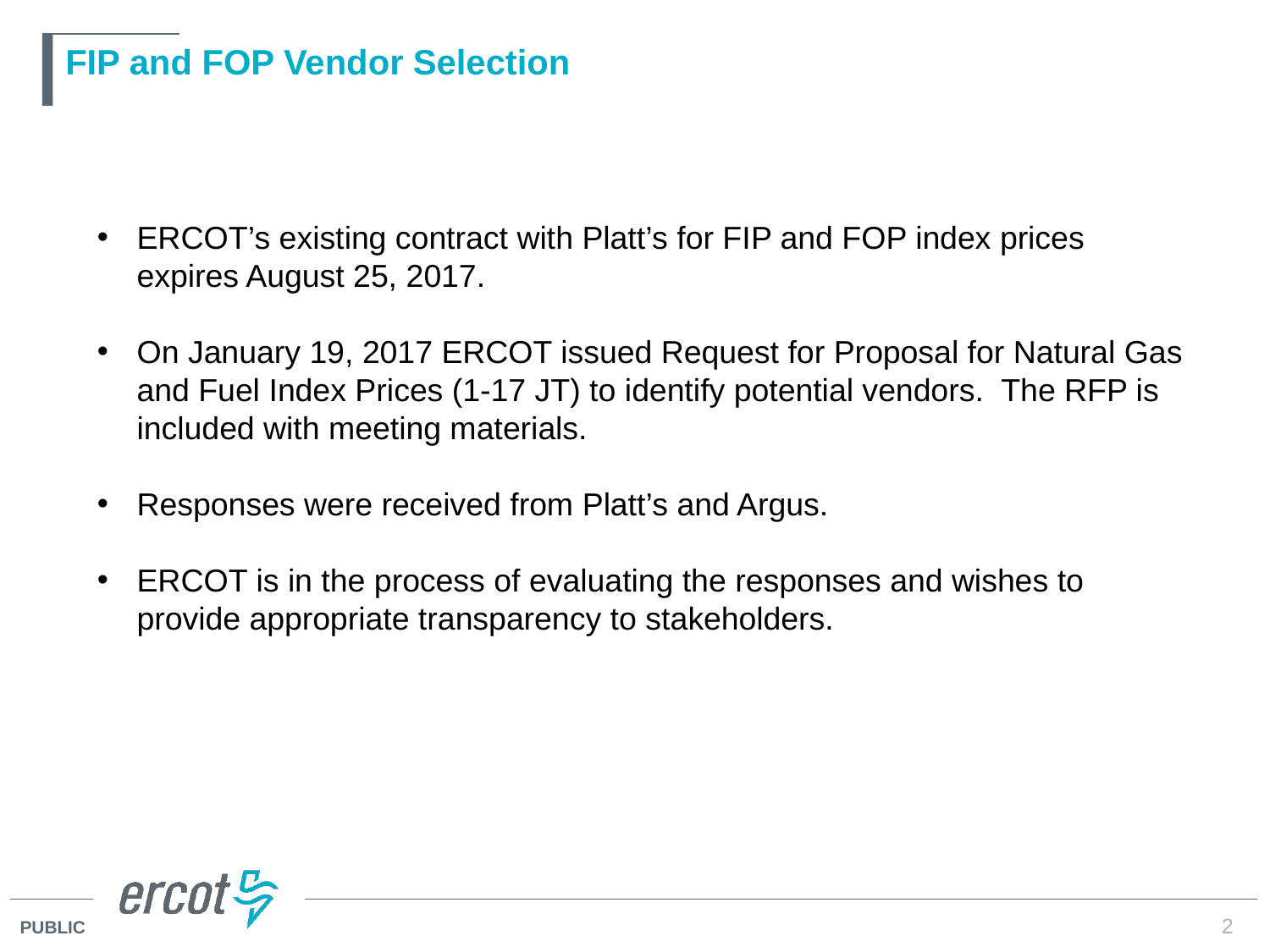

# FIP and FOP Vendor Selection
ERCOT’s existing contract with Platt’s for FIP and FOP index prices expires August 25, 2017.

On January 19, 2017 ERCOT issued Request for Proposal for Natural Gas and Fuel Index Prices (1-17 JT) to identify potential vendors.  The RFP is included with meeting materials.

Responses were received from Platt’s and Argus.

ERCOT is in the process of evaluating the responses and wishes to provide appropriate transparency to stakeholders.

2